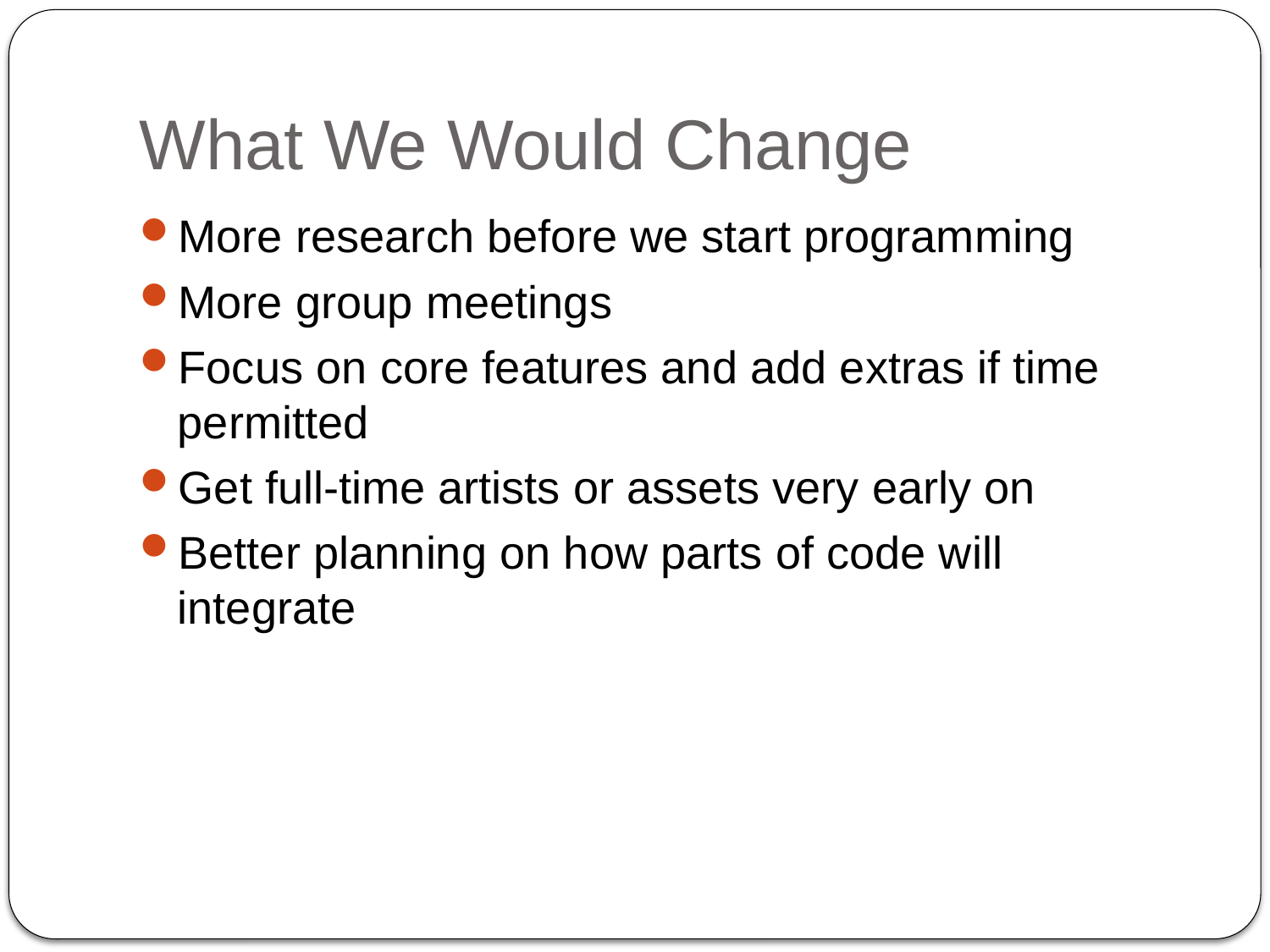

# What We Would Change
More research before we start programming
More group meetings
Focus on core features and add extras if time permitted
Get full-time artists or assets very early on
Better planning on how parts of code will integrate